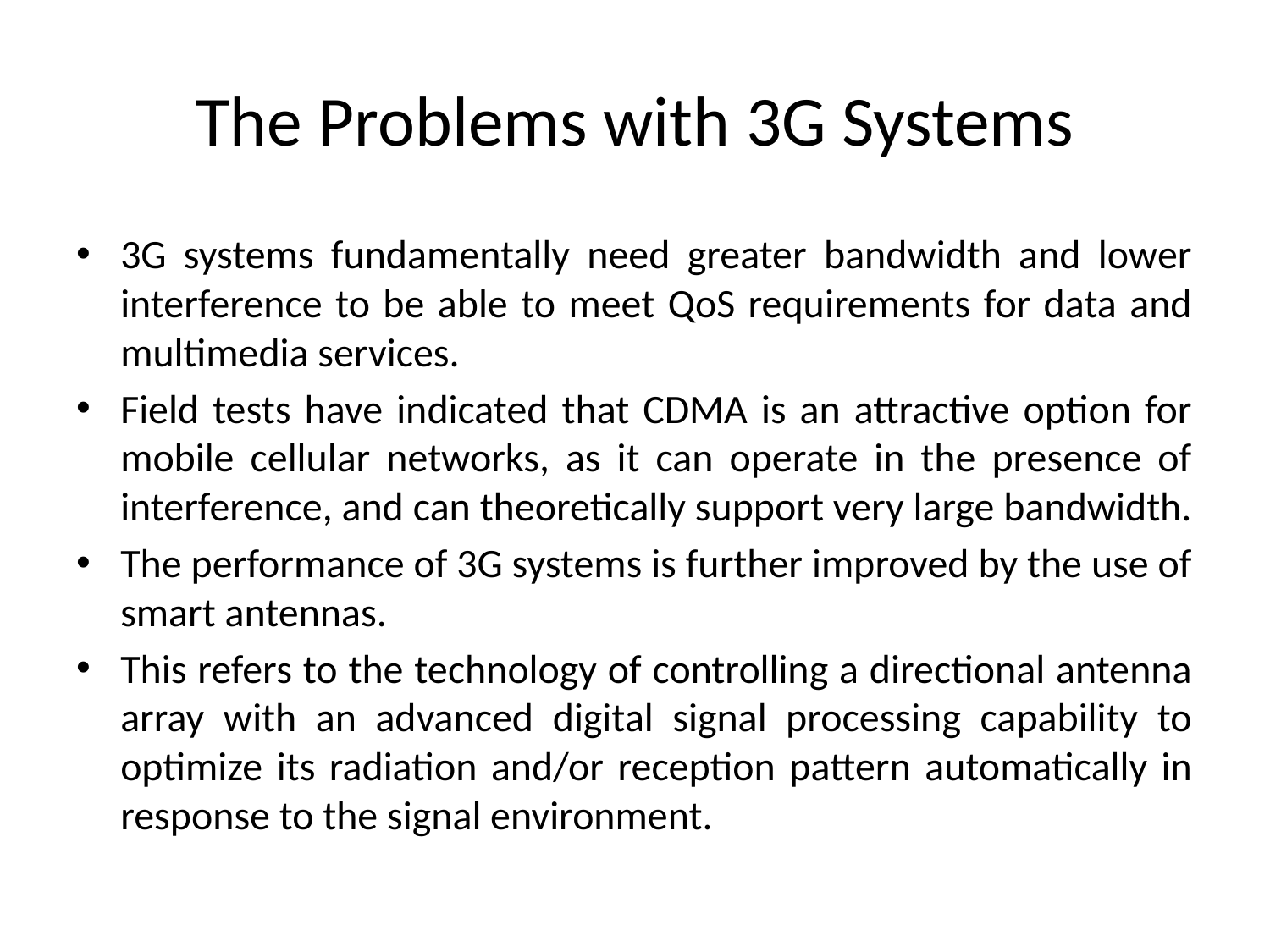

# The Problems with 3G Systems
3G systems fundamentally need greater bandwidth and lower interference to be able to meet QoS requirements for data and multimedia services.
Field tests have indicated that CDMA is an attractive option for mobile cellular networks, as it can operate in the presence of interference, and can theoretically support very large bandwidth.
The performance of 3G systems is further improved by the use of smart antennas.
This refers to the technology of controlling a directional antenna array with an advanced digital signal processing capability to optimize its radiation and/or reception pattern automatically in response to the signal environment.